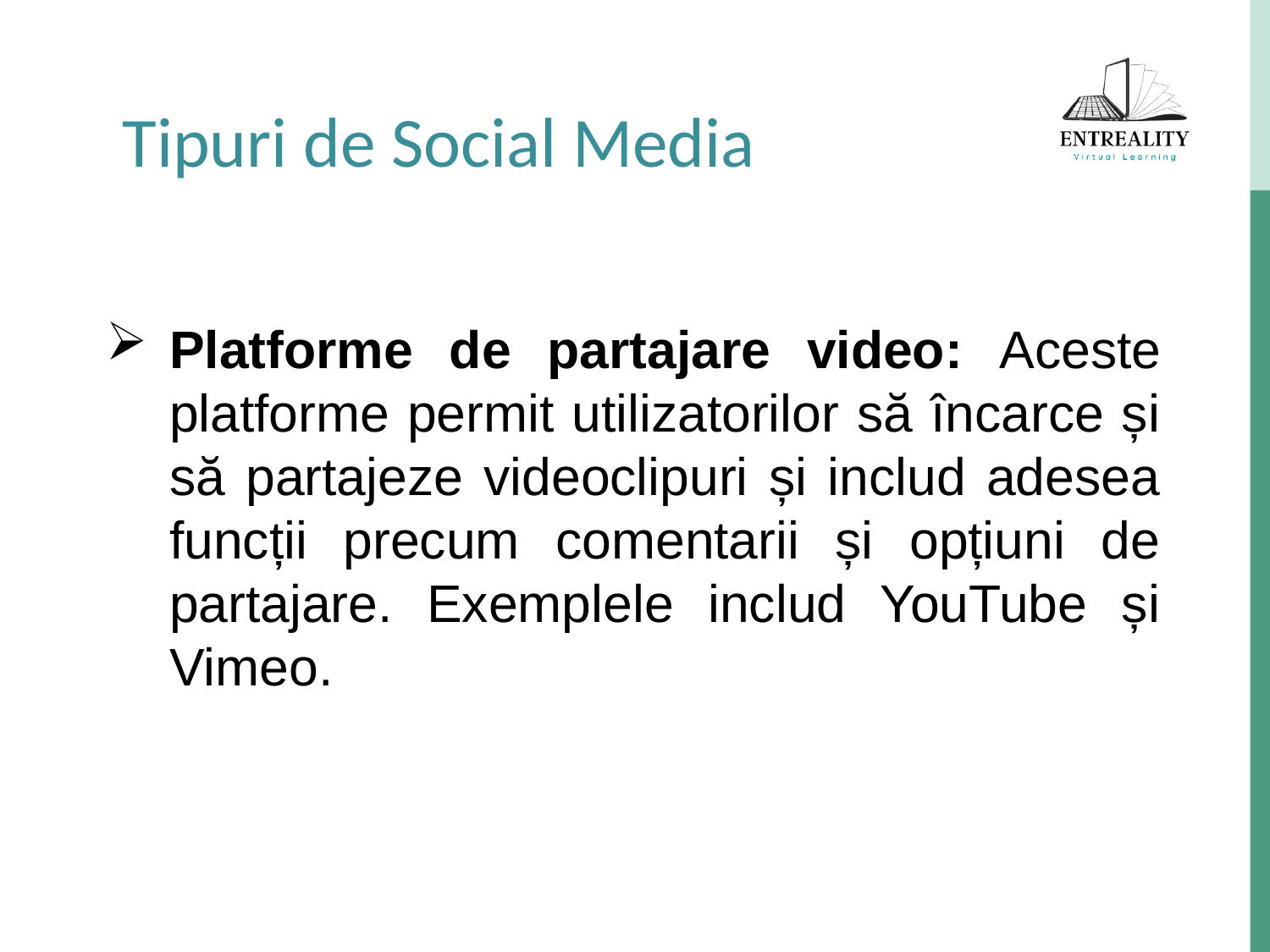

Tipuri de Social Media
Platforme de partajare video: Aceste platforme permit utilizatorilor să încarce și să partajeze videoclipuri și includ adesea funcții precum comentarii și opțiuni de partajare. Exemplele includ YouTube și Vimeo.